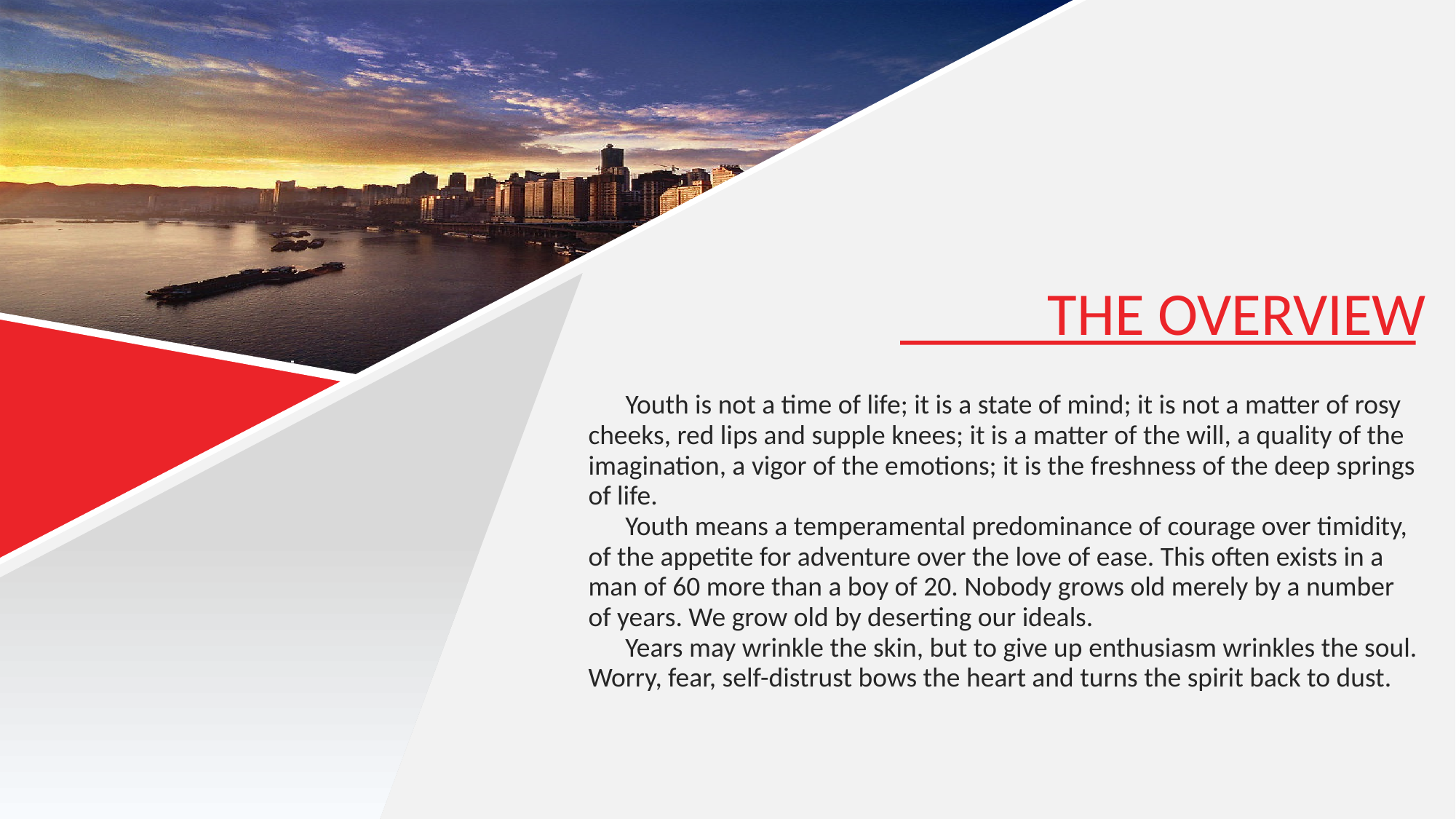

THE OVERVIEW

      Youth is not a time of life; it is a state of mind; it is not a matter of rosy cheeks, red lips and supple knees; it is a matter of the will, a quality of the imagination, a vigor of the emotions; it is the freshness of the deep springs of life.
      Youth means a temperamental predominance of courage over timidity, of the appetite for adventure over the love of ease. This often exists in a man of 60 more than a boy of 20. Nobody grows old merely by a number of years. We grow old by deserting our ideals.
      Years may wrinkle the skin, but to give up enthusiasm wrinkles the soul. Worry, fear, self-distrust bows the heart and turns the spirit back to dust.